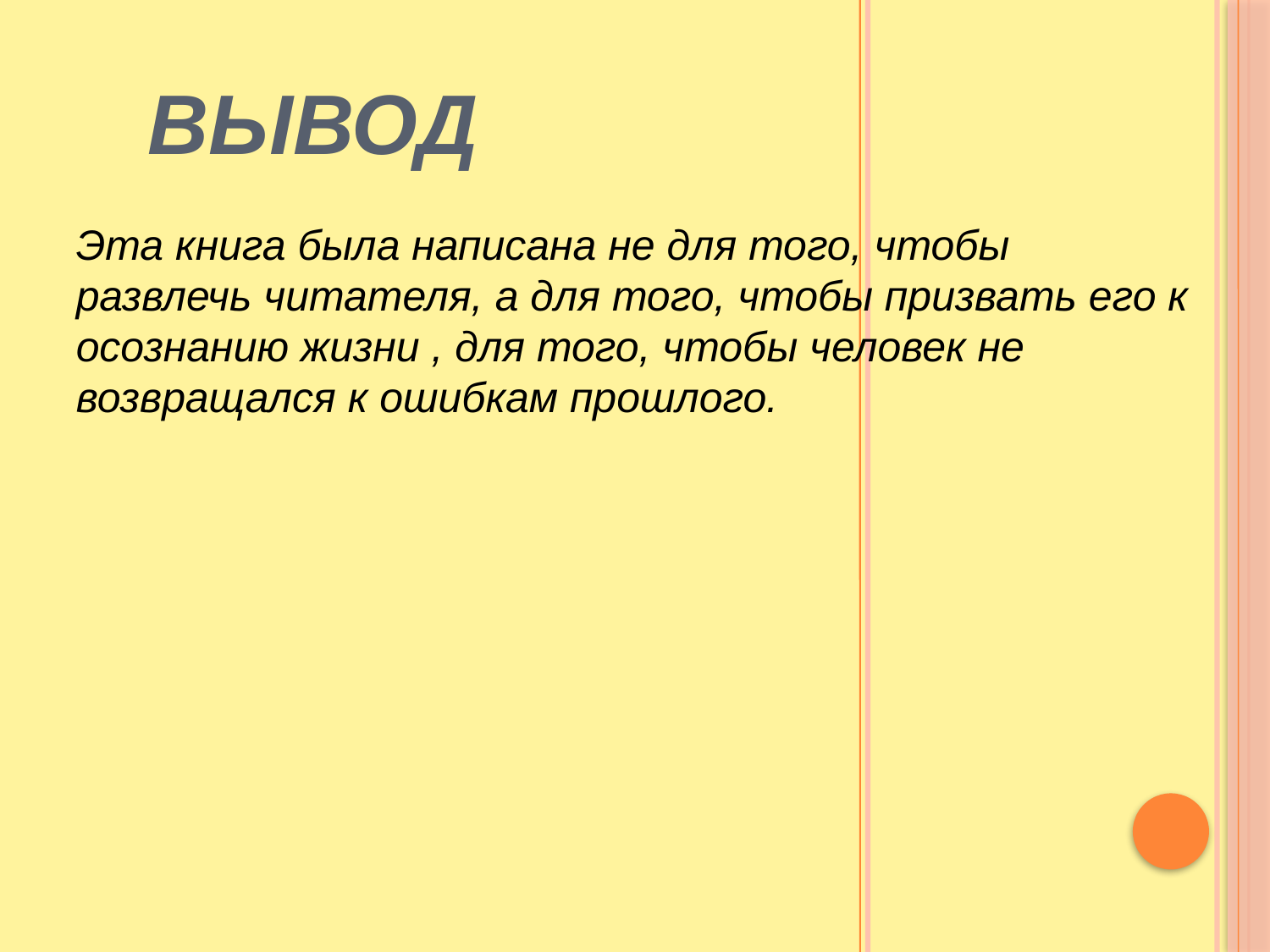

# Вывод
Эта книга была написана не для того, чтобы развлечь читателя, а для того, чтобы призвать его к осознанию жизни , для того, чтобы человек не возвращался к ошибкам прошлого.